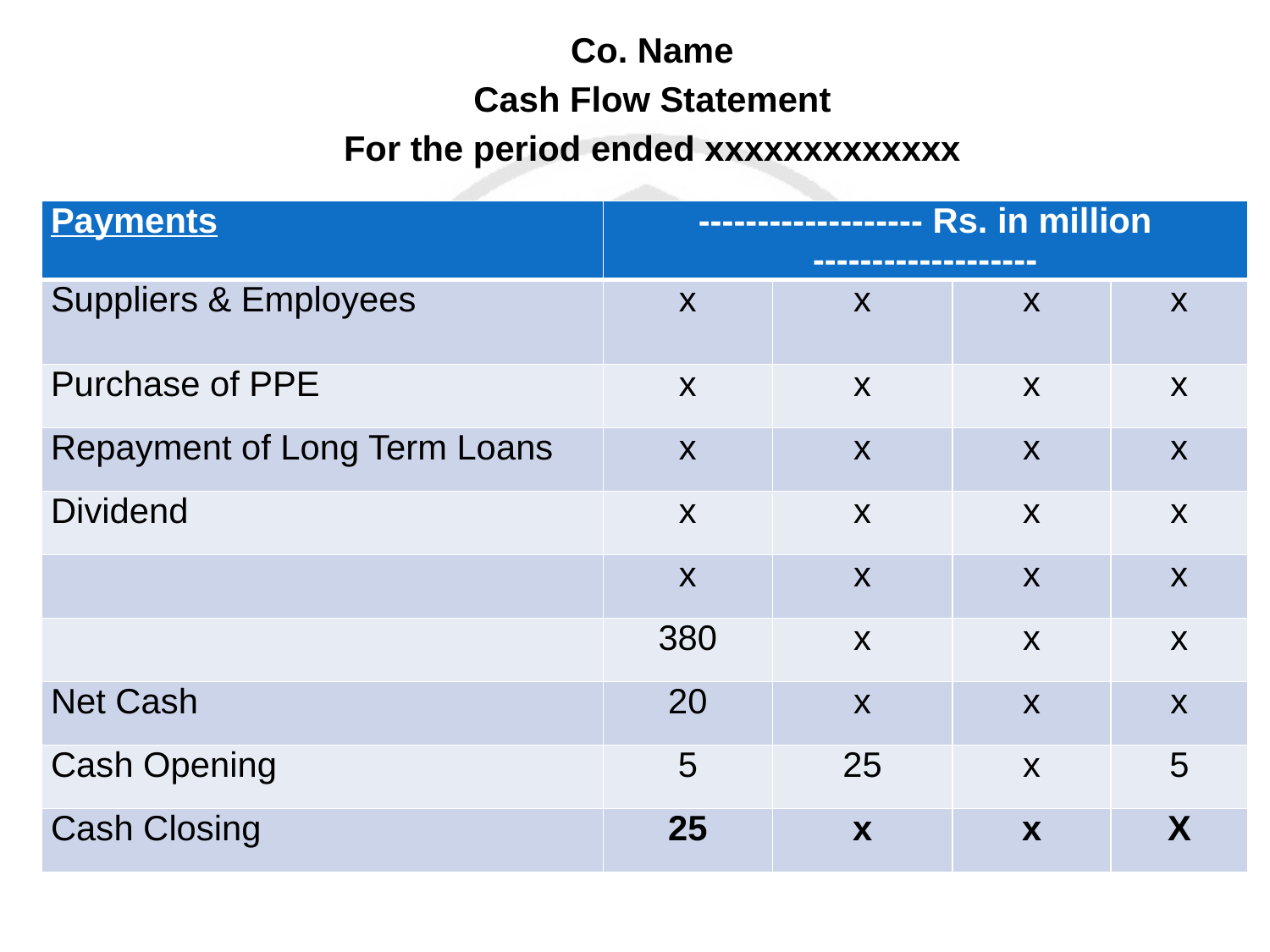

Co. Name
Cash Flow Statement
For the period ended xxxxxxxxxxxxx
| Payments | ------------------- Rs. in million ------------------- |  |  |  |
| --- | --- | --- | --- | --- |
| Suppliers & Employees | x | x | x | x |
| Purchase of PPE | x | x | x | x |
| Repayment of Long Term Loans | x | x | x | x |
| Dividend | x | x | x | x |
|  | x | x | x | x |
|  | 380 | x | x | x |
| Net Cash | 20 | x | x | x |
| Cash Opening | 5 | 25 | x | 5 |
| Cash Closing | 25 | x | x | X |